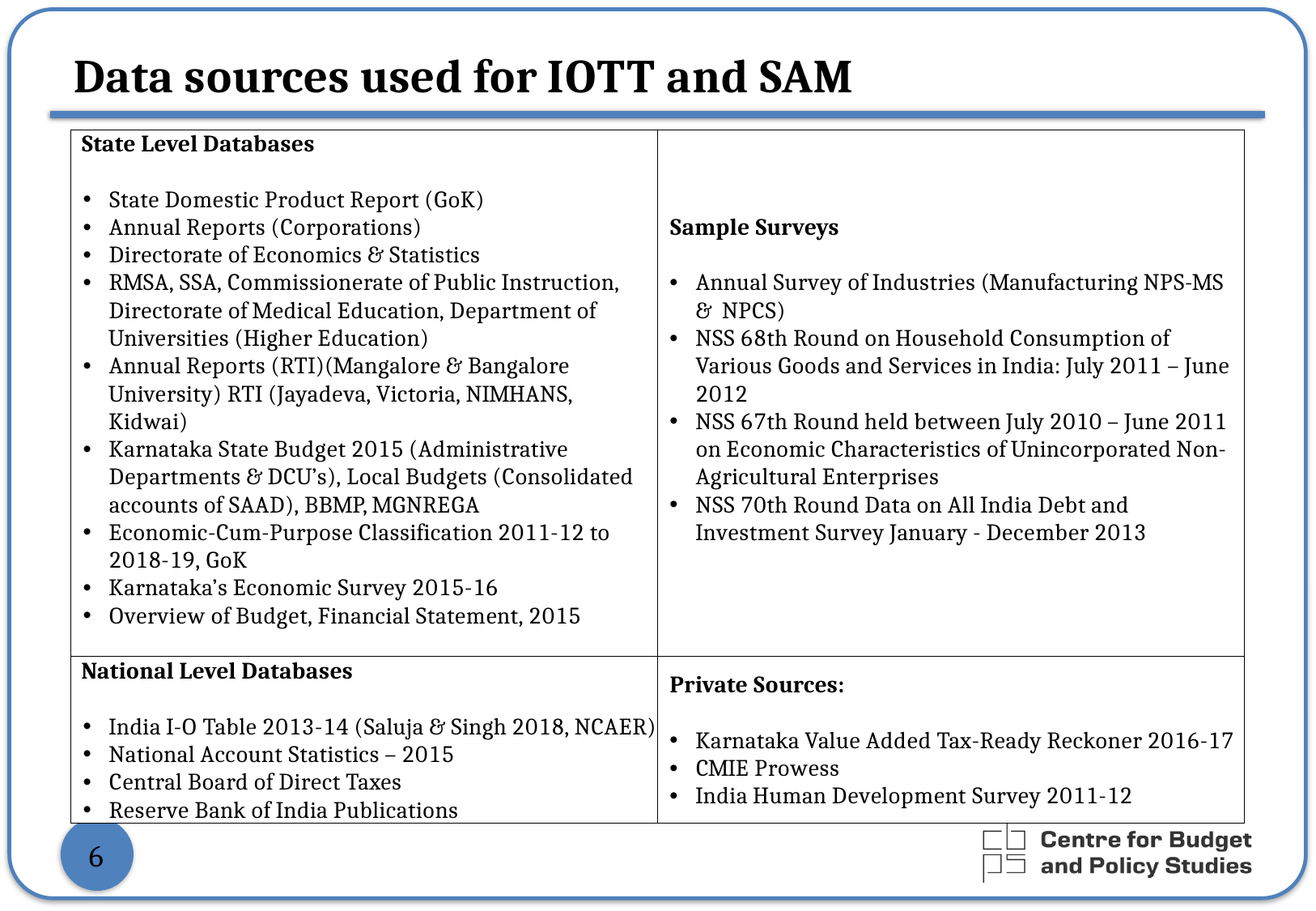

# Data sources used for IOTT and SAM
| State Level Databases State Domestic Product Report (GoK)  Annual Reports (Corporations) Directorate of Economics & Statistics RMSA, SSA, Commissionerate of Public Instruction, Directorate of Medical Education, Department of Universities (Higher Education) Annual Reports (RTI)(Mangalore & Bangalore University) RTI (Jayadeva, Victoria, NIMHANS, Kidwai) Karnataka State Budget 2015 (Administrative Departments & DCU’s), Local Budgets (Consolidated accounts of SAAD), BBMP, MGNREGA Economic-Cum-Purpose Classification 2011-12 to 2018-19, GoK Karnataka’s Economic Survey 2015-16 Overview of Budget, Financial Statement, 2015 | Sample Surveys Annual Survey of Industries (Manufacturing NPS-MS & NPCS) NSS 68th Round on Household Consumption of Various Goods and Services in India: July 2011 – June 2012 NSS 67th Round held between July 2010 – June 2011 on Economic Characteristics of Unincorporated Non-Agricultural Enterprises NSS 70th Round Data on All India Debt and Investment Survey January - December 2013 |
| --- | --- |
| National Level Databases India I-O Table 2013-14 (Saluja & Singh 2018, NCAER) National Account Statistics – 2015 Central Board of Direct Taxes Reserve Bank of India Publications | Private Sources: Karnataka Value Added Tax-Ready Reckoner 2016-17 CMIE Prowess India Human Development Survey 2011-12 |